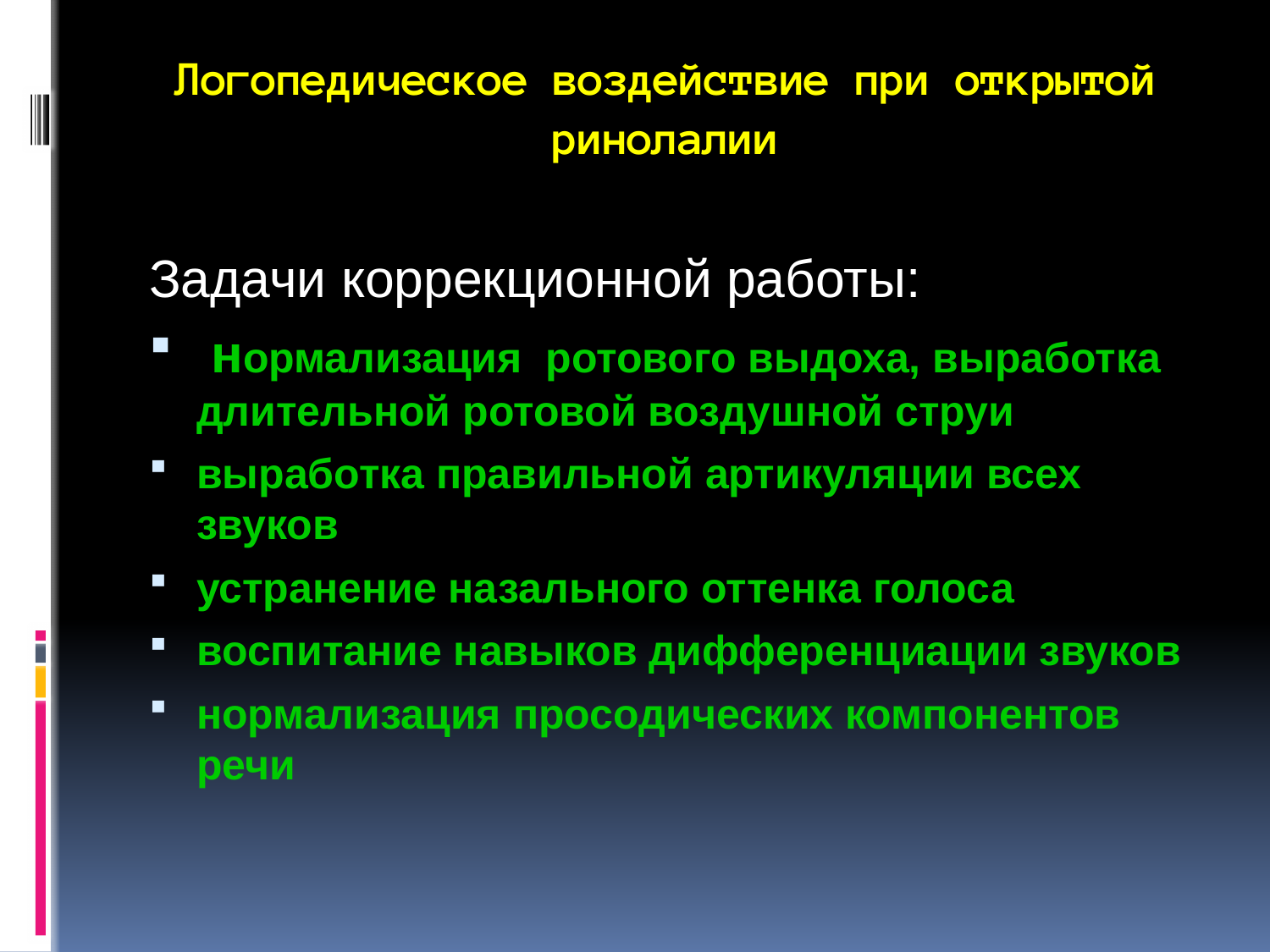

# Логопедическое воздействие при открытой ринолалии
Задачи коррекционной работы:
 нормализация  ротового выдоха, выработка длительной ротовой воздушной струи
выработка правильной артикуляции всех звуков
устранение назального оттенка голоса
воспитание навыков дифференциации звуков
нормализация просодических компонентов речи